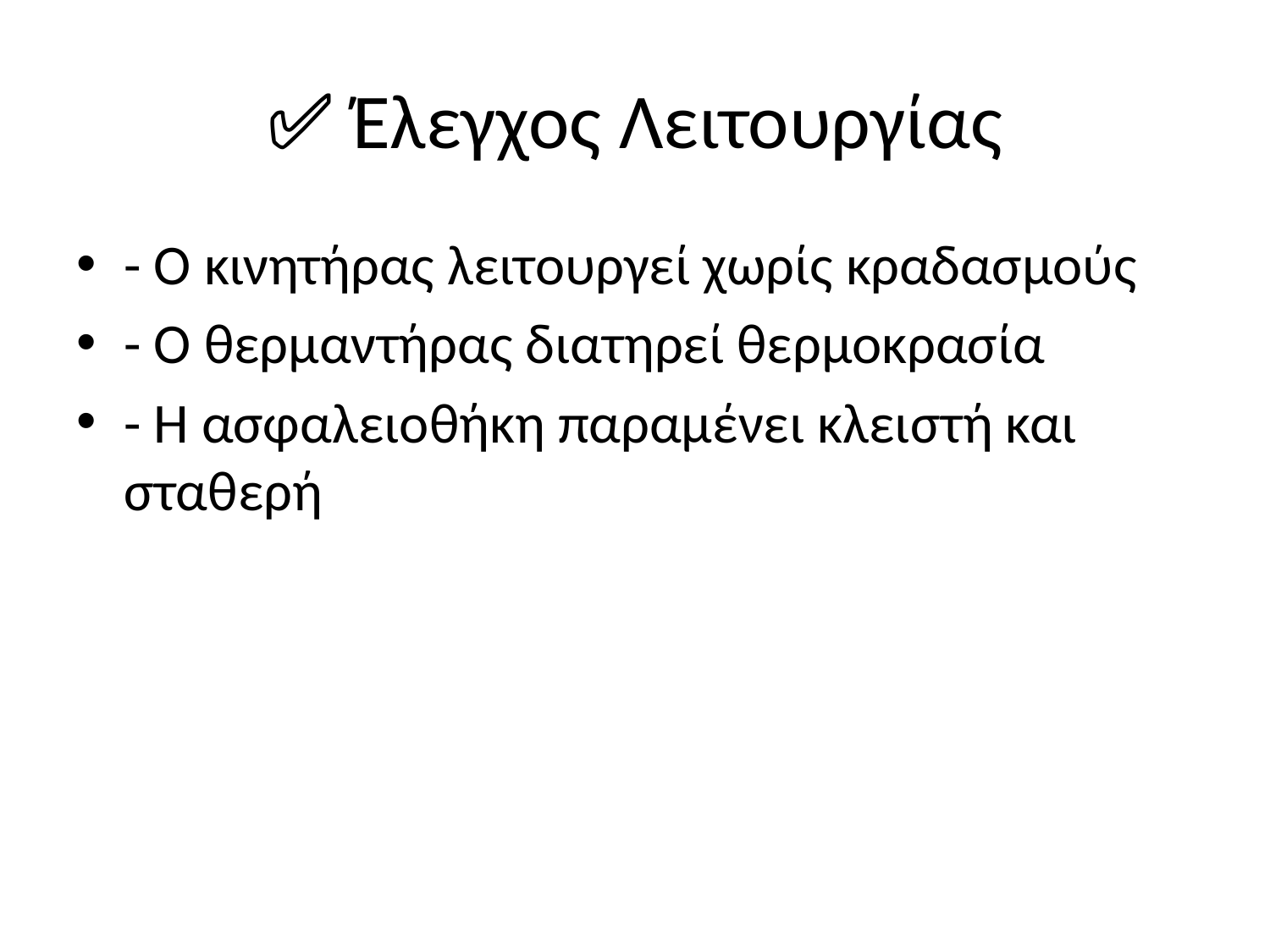

# ✅ Έλεγχος Λειτουργίας
- Ο κινητήρας λειτουργεί χωρίς κραδασμούς
- Ο θερμαντήρας διατηρεί θερμοκρασία
- Η ασφαλειοθήκη παραμένει κλειστή και σταθερή